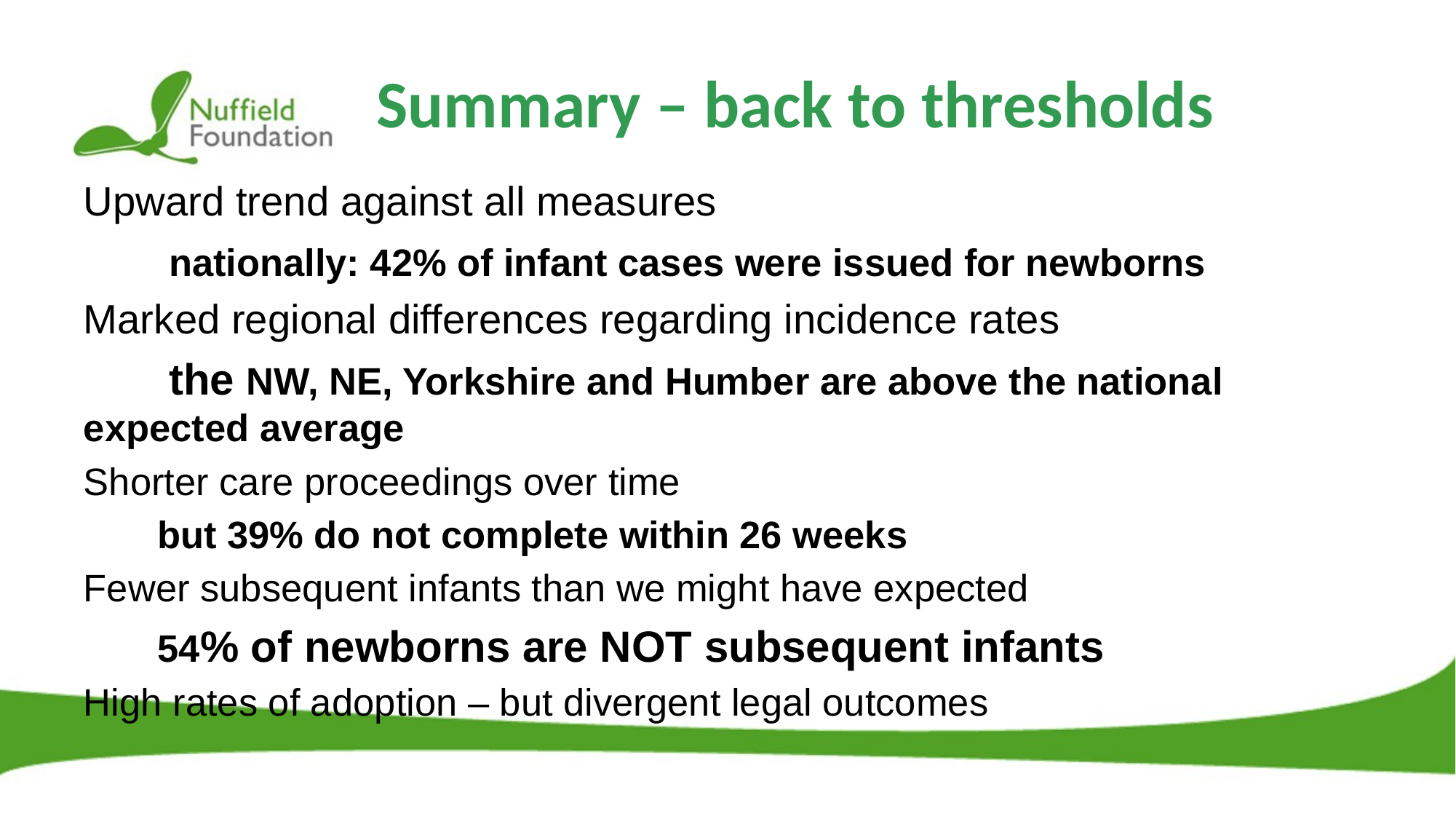

# Summary – back to thresholds
Upward trend against all measures
       nationally: 42% of infant cases were issued for newborns
Marked regional differences regarding incidence rates
       the NW, NE, Yorkshire and Humber are above the national expected average
Shorter care proceedings over time
       but 39% do not complete within 26 weeks
Fewer subsequent infants than we might have expected
       54% of newborns are NOT subsequent infants
High rates of adoption – but divergent legal outcomes